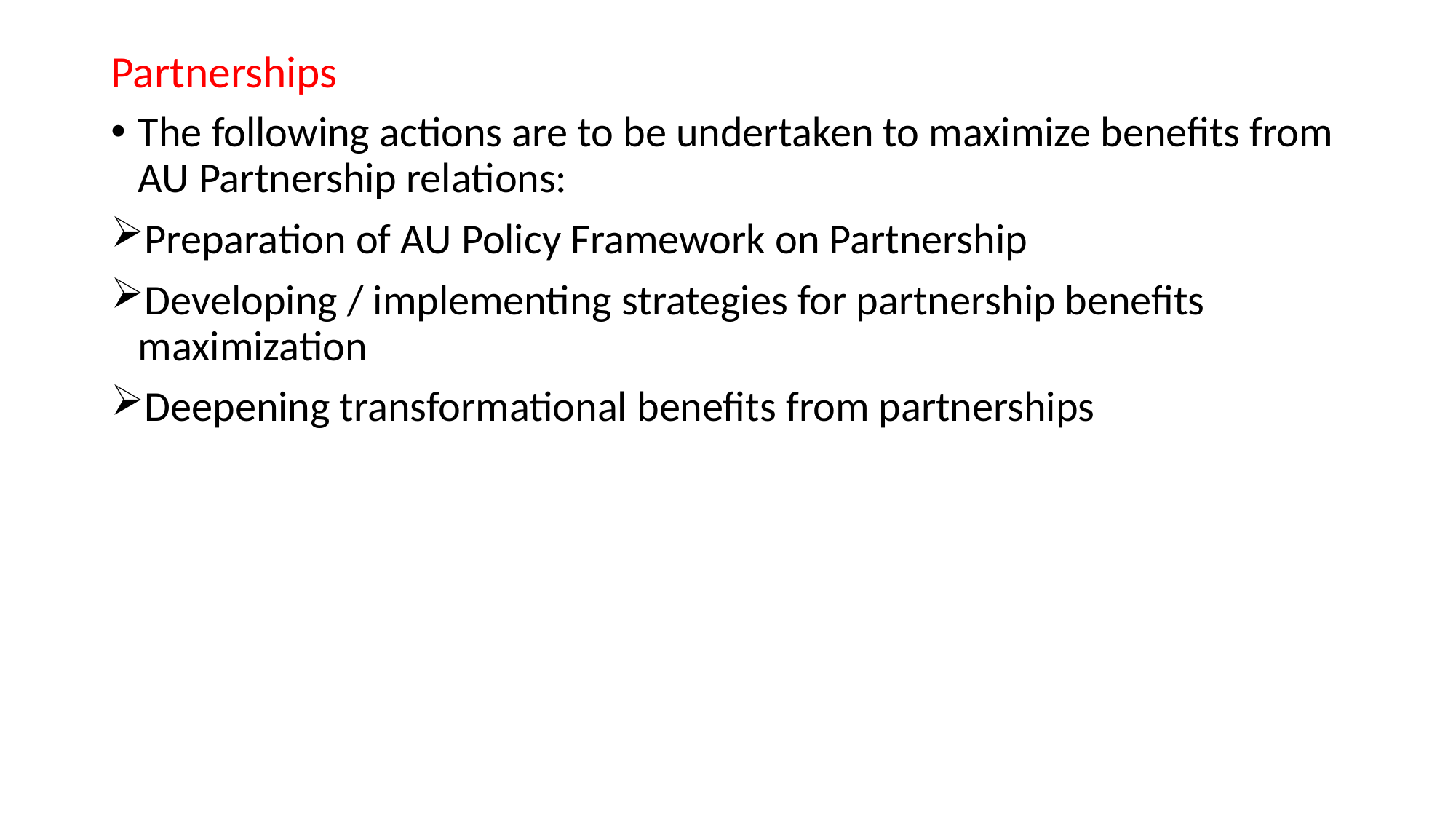

# Partnerships
The following actions are to be undertaken to maximize benefits from AU Partnership relations:
Preparation of AU Policy Framework on Partnership
Developing / implementing strategies for partnership benefits maximization
Deepening transformational benefits from partnerships